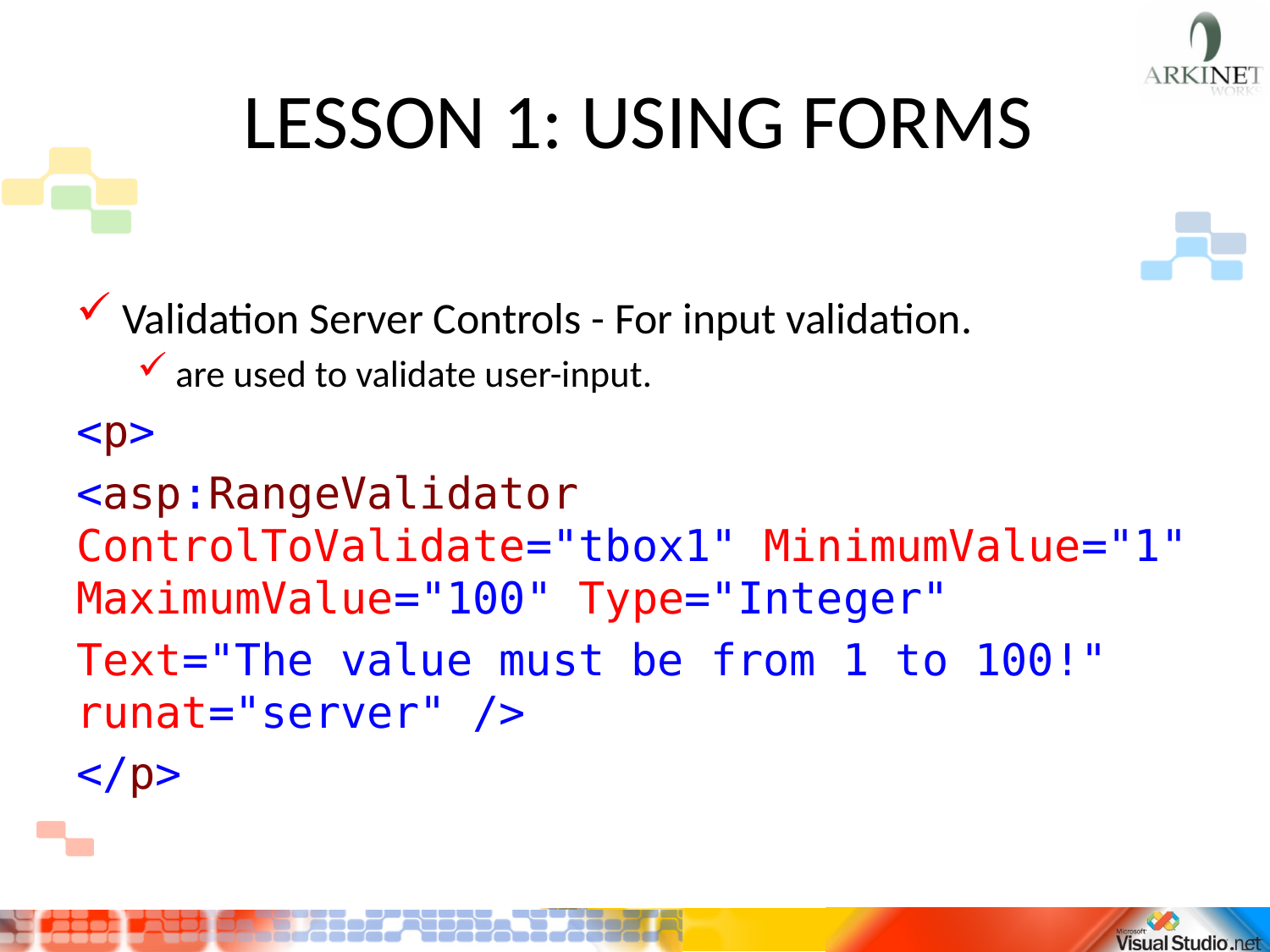

# LESSON 1: USING FORMS

Validation Server Controls - For input validation.
are used to validate user-input.
<p>
<asp:RangeValidator ControlToValidate="tbox1" MinimumValue="1" MaximumValue="100" Type="Integer"
Text="The value must be from 1 to 100!" runat="server" />
</p>